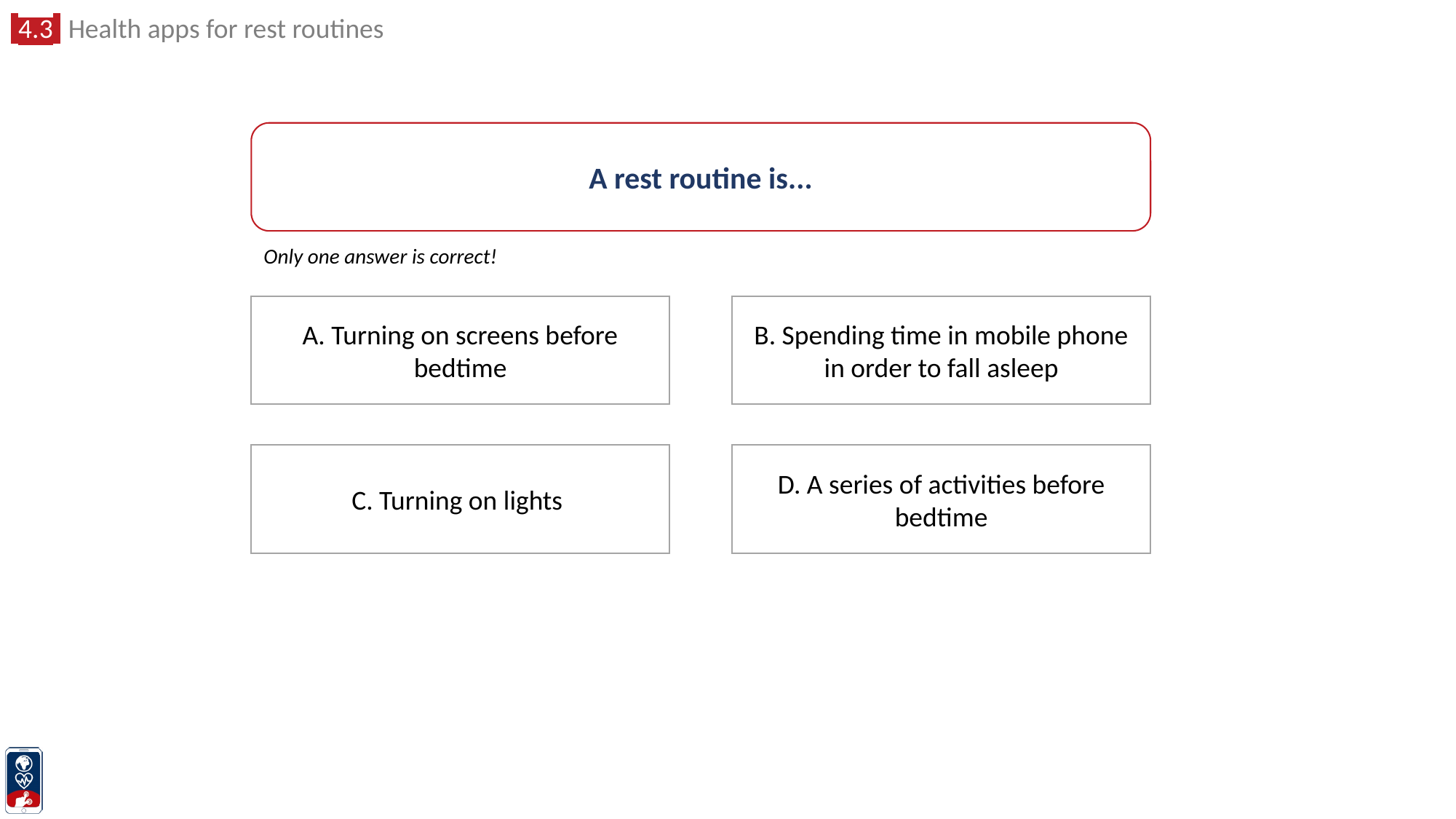

A rest routine is...
Only one answer is correct!
B. Spending time in mobile phone in order to fall asleep
A. Turning on screens before bedtime
D. A series of activities before bedtime
C. Turning on lights